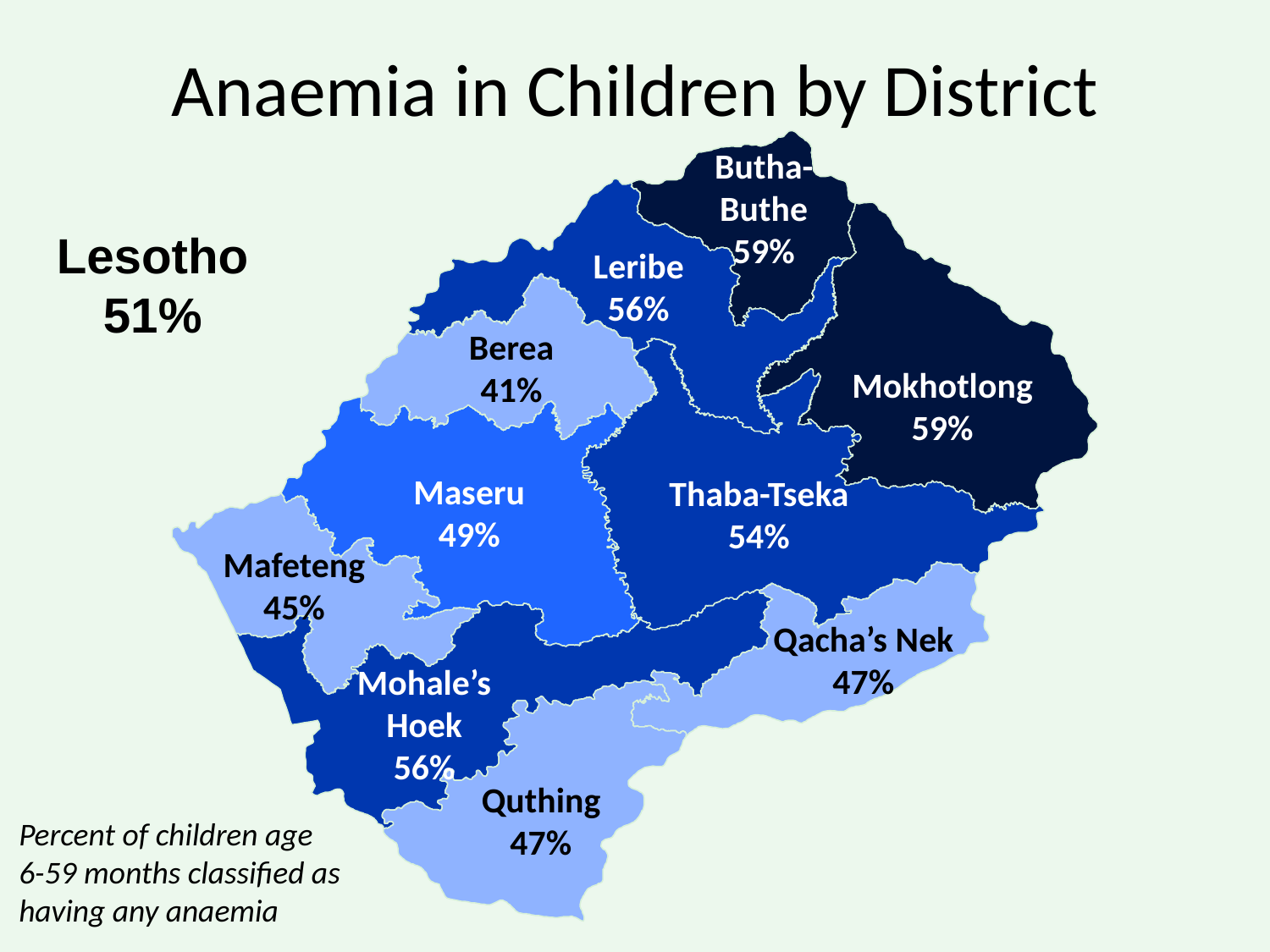

# Anaemia in Children by District

Butha-Buthe
59%
Lesotho
51%
Leribe
56%
Berea
41%
Mokhotlong
59%
Maseru
49%
Thaba-Tseka
54%
Mafeteng
45%
Qacha’s Nek
47%
Mohale’s Hoek
56%
Quthing
47%
Percent of children age 6-59 months classified as having any anaemia